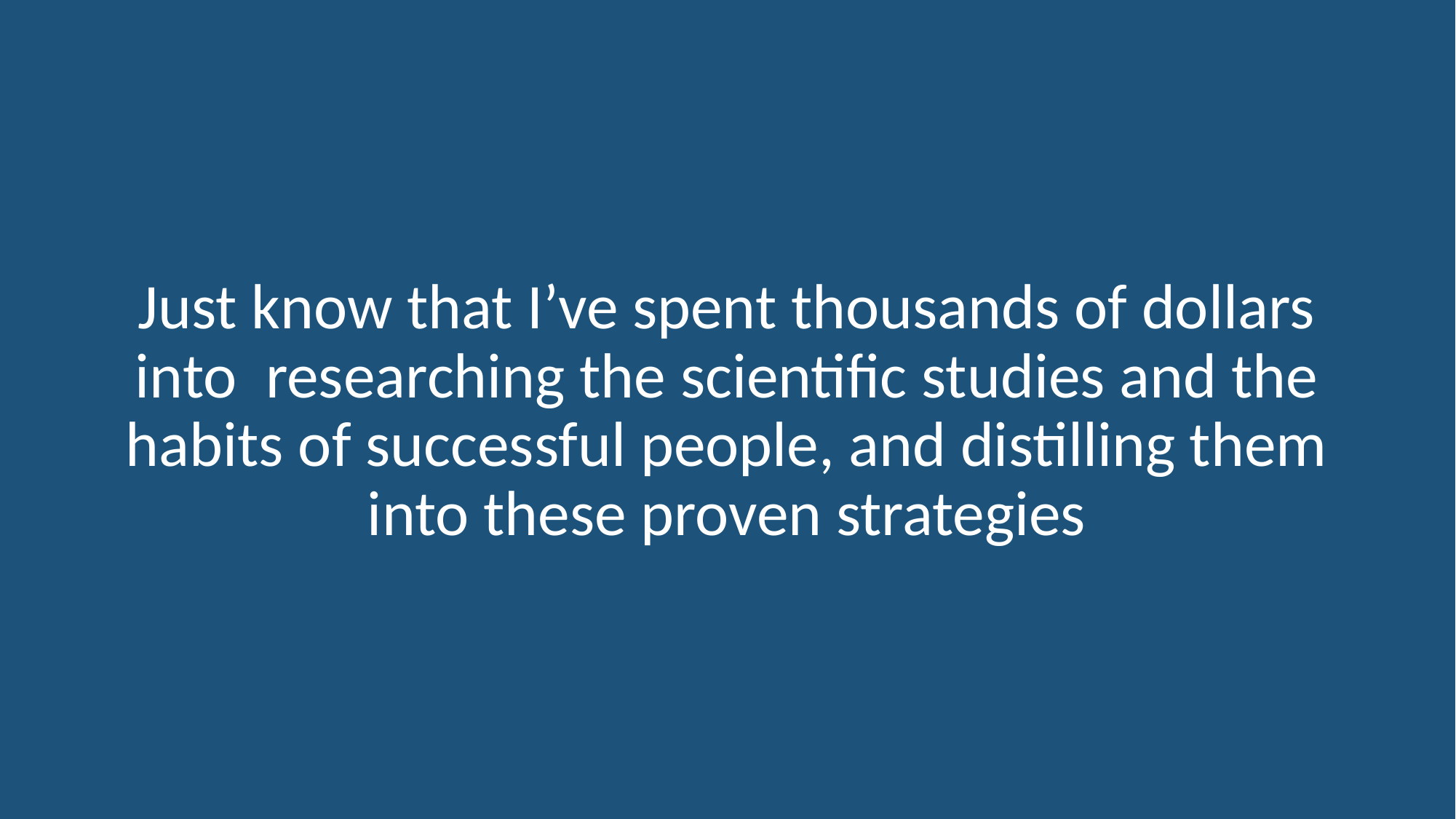

# Just know that I’ve spent thousands of dollars into  researching the scientific studies and the habits of successful people, and distilling them into these proven strategies